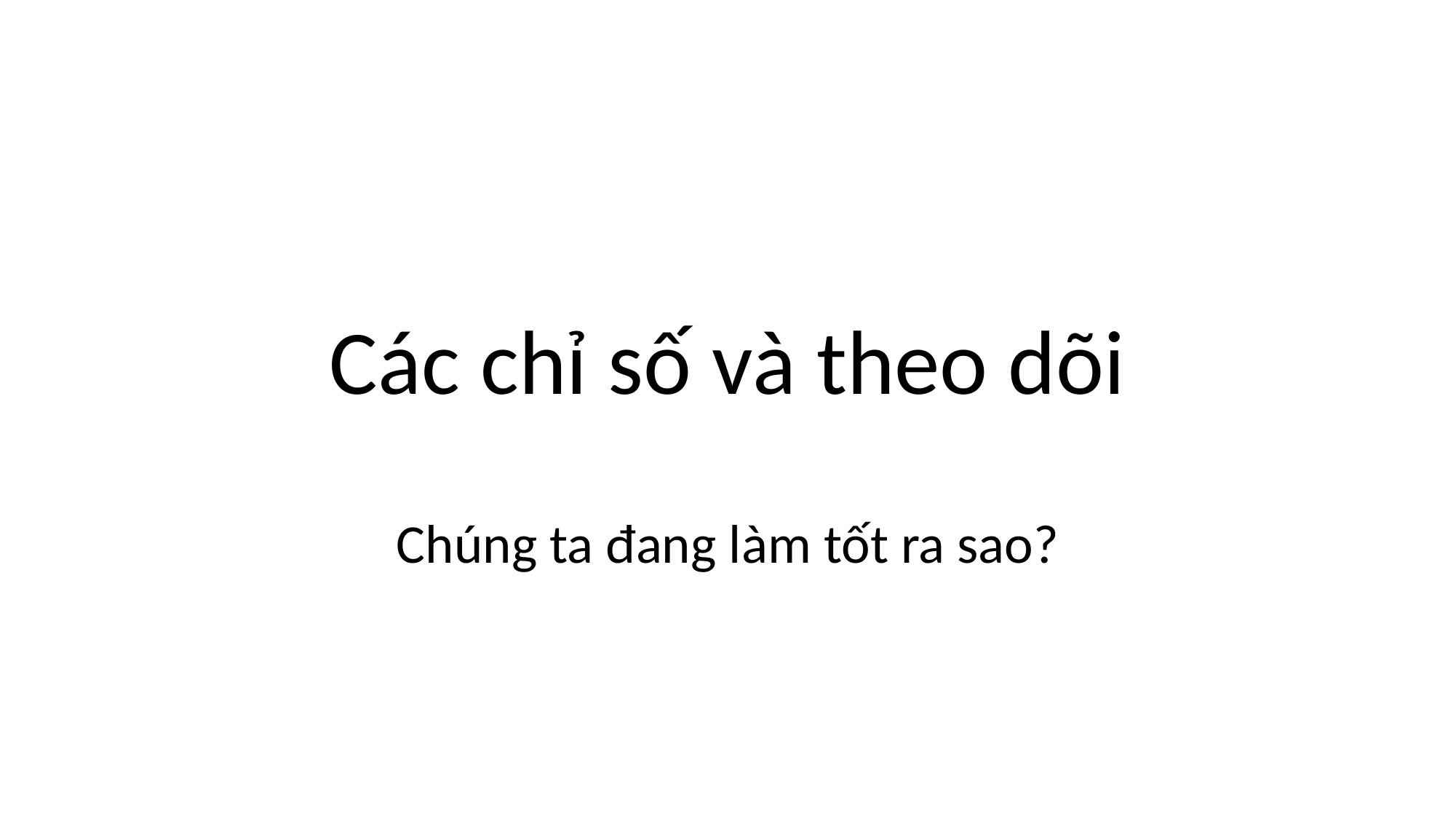

# Các chỉ số và theo dõi

Chúng ta đang làm tốt ra sao?